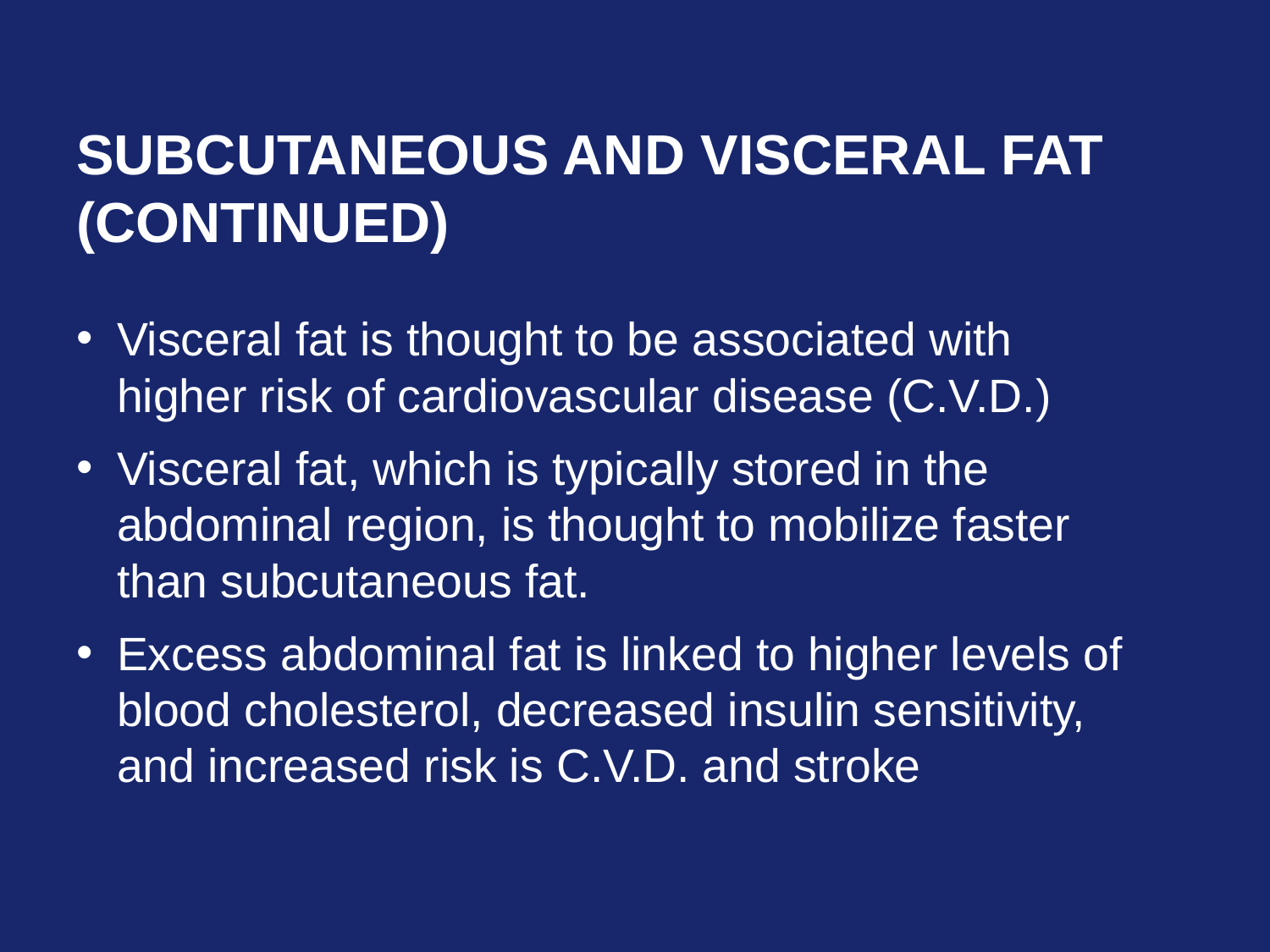

# Subcutaneous and Visceral Fat (Continued)
Visceral fat is thought to be associated with higher risk of cardiovascular disease (C.V.D.)
Visceral fat, which is typically stored in the abdominal region, is thought to mobilize faster than subcutaneous fat.
Excess abdominal fat is linked to higher levels of blood cholesterol, decreased insulin sensitivity, and increased risk is C.V.D. and stroke